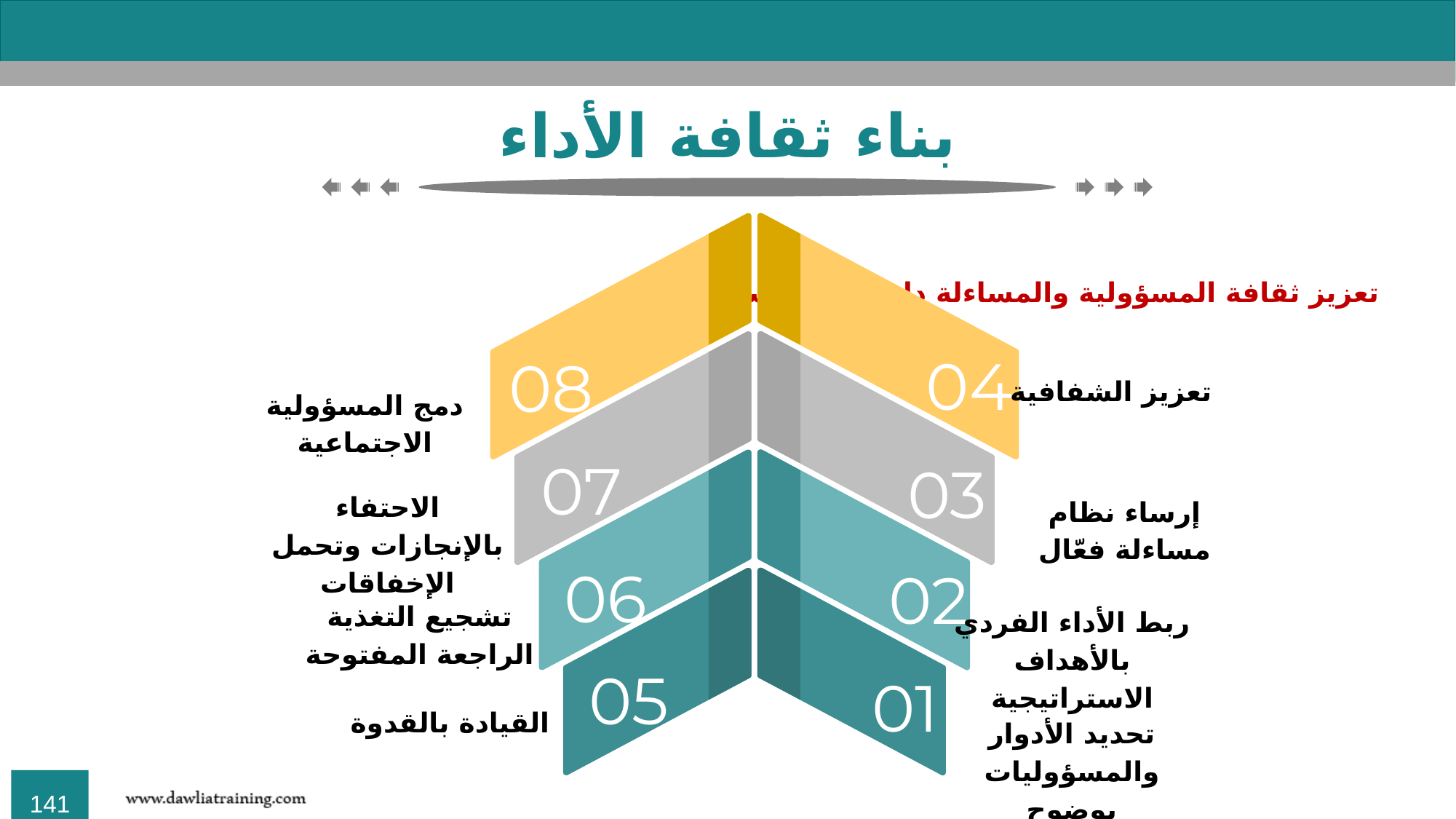

بناء ثقافة الأداء

08
دمج المسؤولية الاجتماعية

04
تعزيز الشفافية
تعزيز ثقافة المسؤولية والمساءلة داخل المؤسسة

07
الاحتفاء بالإنجازات وتحمل الإخفاقات

03
إرساء نظام مساءلة فعّال

06
تشجيع التغذية الراجعة المفتوحة

02
ربط الأداء الفردي بالأهداف الاستراتيجية

05
القيادة بالقدوة

01
تحديد الأدوار والمسؤوليات بوضوح